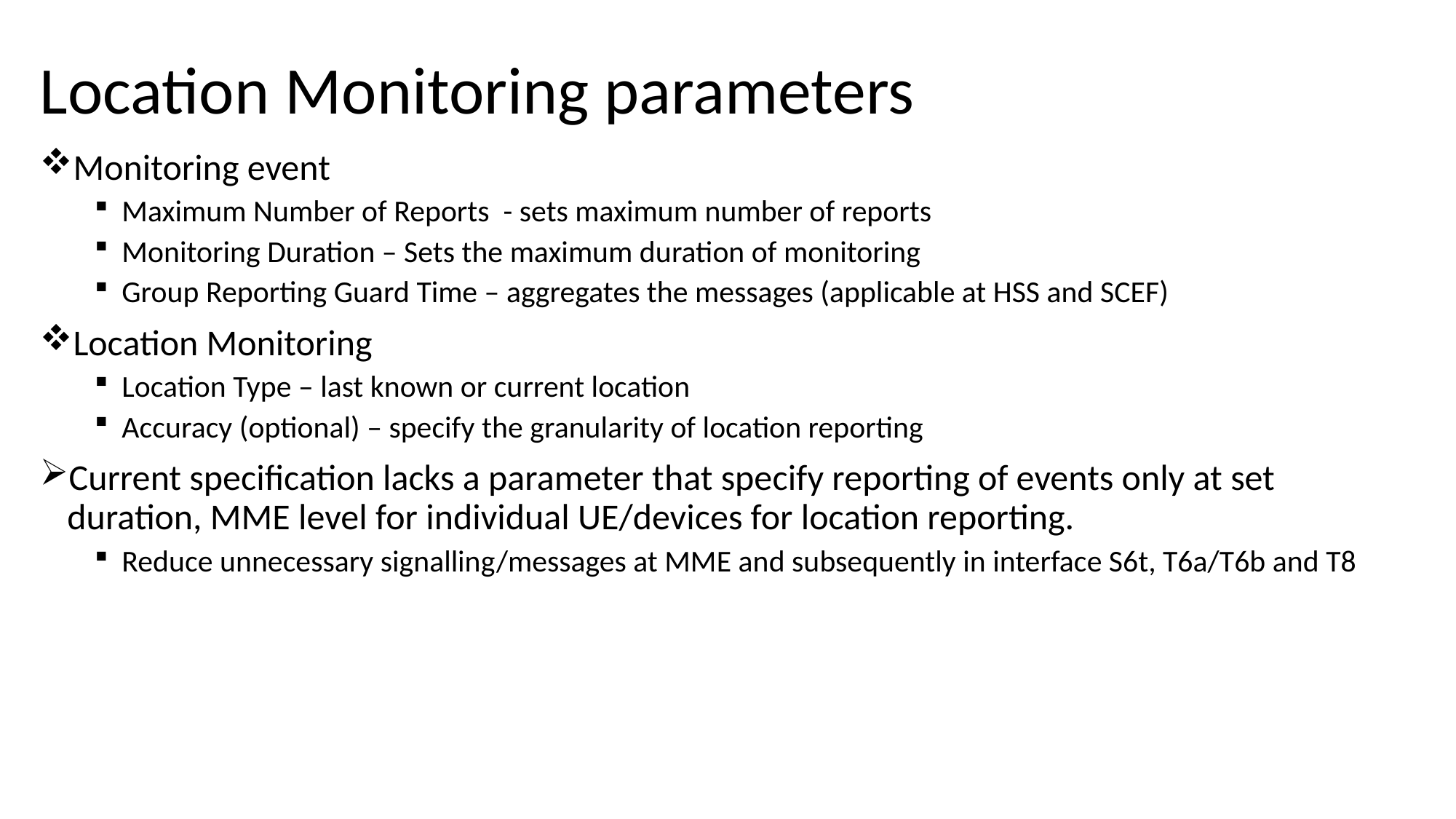

# Location Monitoring parameters
Monitoring event
Maximum Number of Reports  - sets maximum number of reports
Monitoring Duration – Sets the maximum duration of monitoring
Group Reporting Guard Time – aggregates the messages (applicable at HSS and SCEF)
Location Monitoring
Location Type – last known or current location
Accuracy (optional) – specify the granularity of location reporting
Current specification lacks a parameter that specify reporting of events only at set duration, MME level for individual UE/devices for location reporting.
Reduce unnecessary signalling/messages at MME and subsequently in interface S6t, T6a/T6b and T8